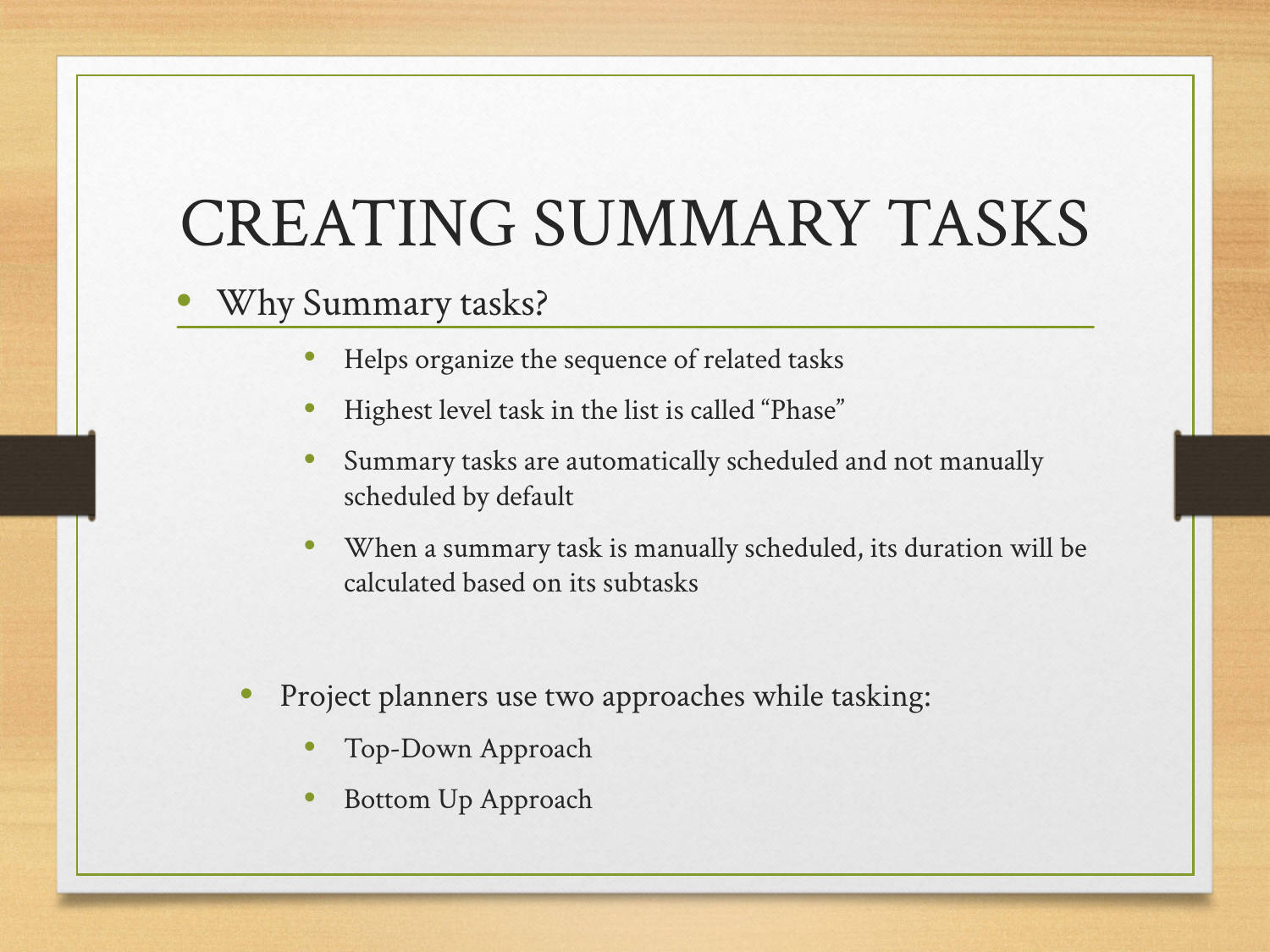

# CREATING SUMMARY TASKS
Why Summary tasks?
Helps organize the sequence of related tasks
Highest level task in the list is called “Phase”
Summary tasks are automatically scheduled and not manually scheduled by default
When a summary task is manually scheduled, its duration will be calculated based on its subtasks

Project planners use two approaches while tasking:
Top-Down Approach
Bottom Up Approach